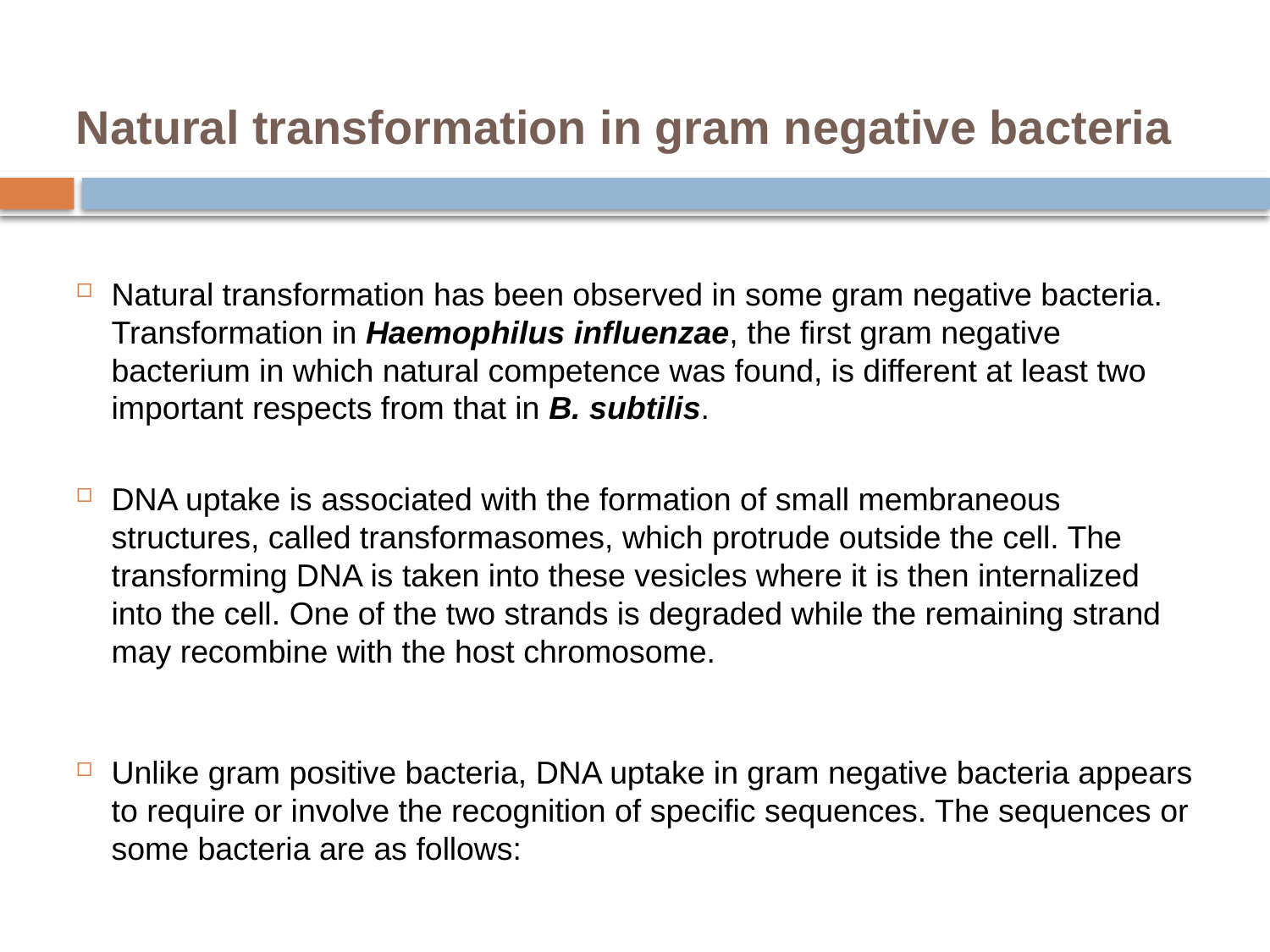

# Natural transformation in gram negative bacteria

Natural transformation has been observed in some gram negative bacteria. Transformation in Haemophilus influenzae, the first gram negative bacterium in which natural competence was found, is different at least two important respects from that in B. subtilis.

DNA uptake is associated with the formation of small membraneous structures, called transformasomes, which protrude outside the cell. The transforming DNA is taken into these vesicles where it is then internalized into the cell. One of the two strands is degraded while the remaining strand may recombine with the host chromosome.
Unlike gram positive bacteria, DNA uptake in gram negative bacteria appears to require or involve the recognition of specific sequences. The sequences or some bacteria are as follows: